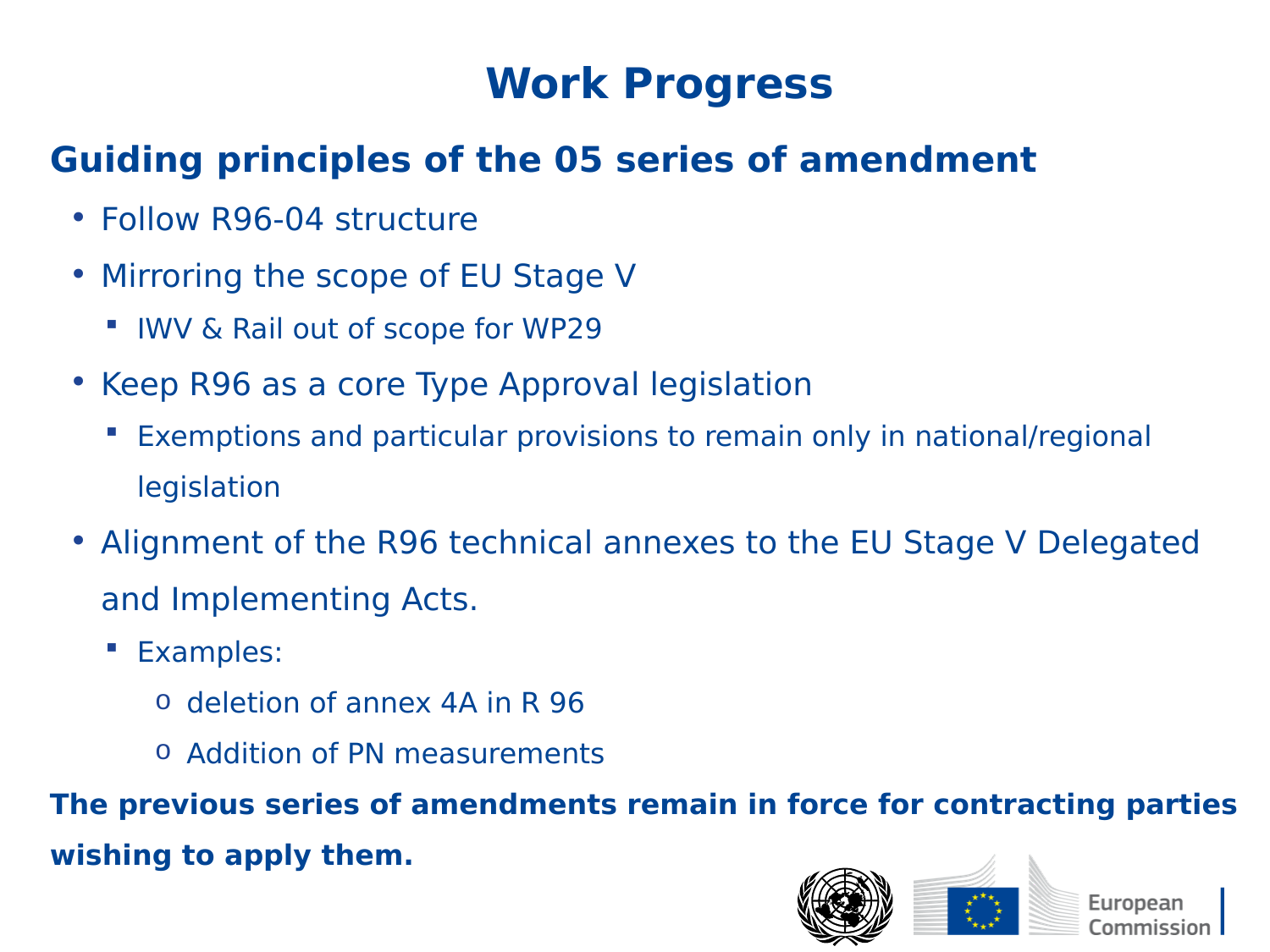

# Work Progress
Guiding principles of the 05 series of amendment
Follow R96-04 structure
Mirroring the scope of EU Stage V
IWV & Rail out of scope for WP29
Keep R96 as a core Type Approval legislation
Exemptions and particular provisions to remain only in national/regional legislation
Alignment of the R96 technical annexes to the EU Stage V Delegated and Implementing Acts.
Examples:
deletion of annex 4A in R 96
Addition of PN measurements
The previous series of amendments remain in force for contracting parties wishing to apply them.